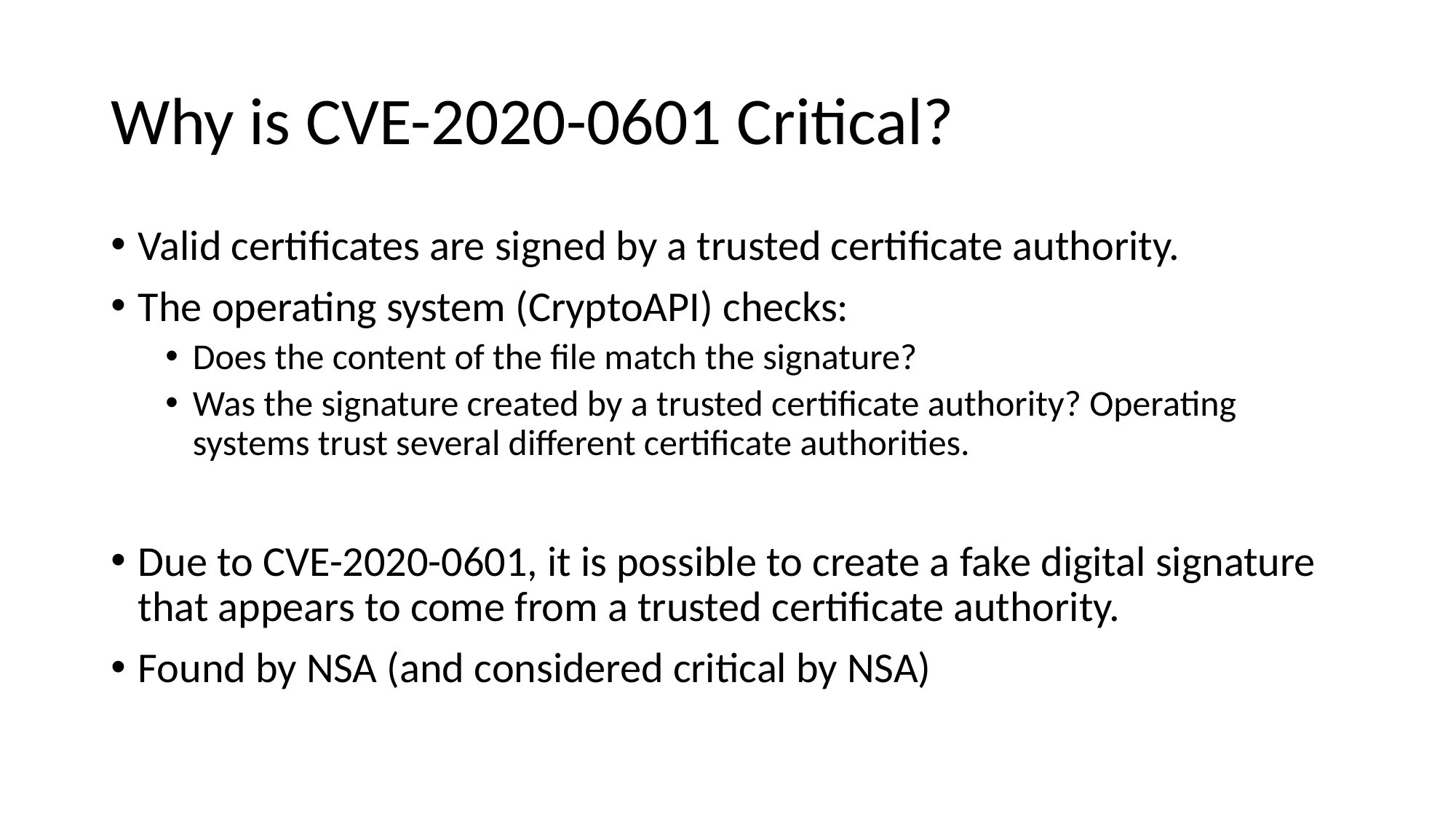

# Why is CVE-2020-0601 Critical?
Valid certificates are signed by a trusted certificate authority.
The operating system (CryptoAPI) checks:
Does the content of the file match the signature?
Was the signature created by a trusted certificate authority? Operating systems trust several different certificate authorities.

Due to CVE-2020-0601, it is possible to create a fake digital signature that appears to come from a trusted certificate authority.
Found by NSA (and considered critical by NSA)